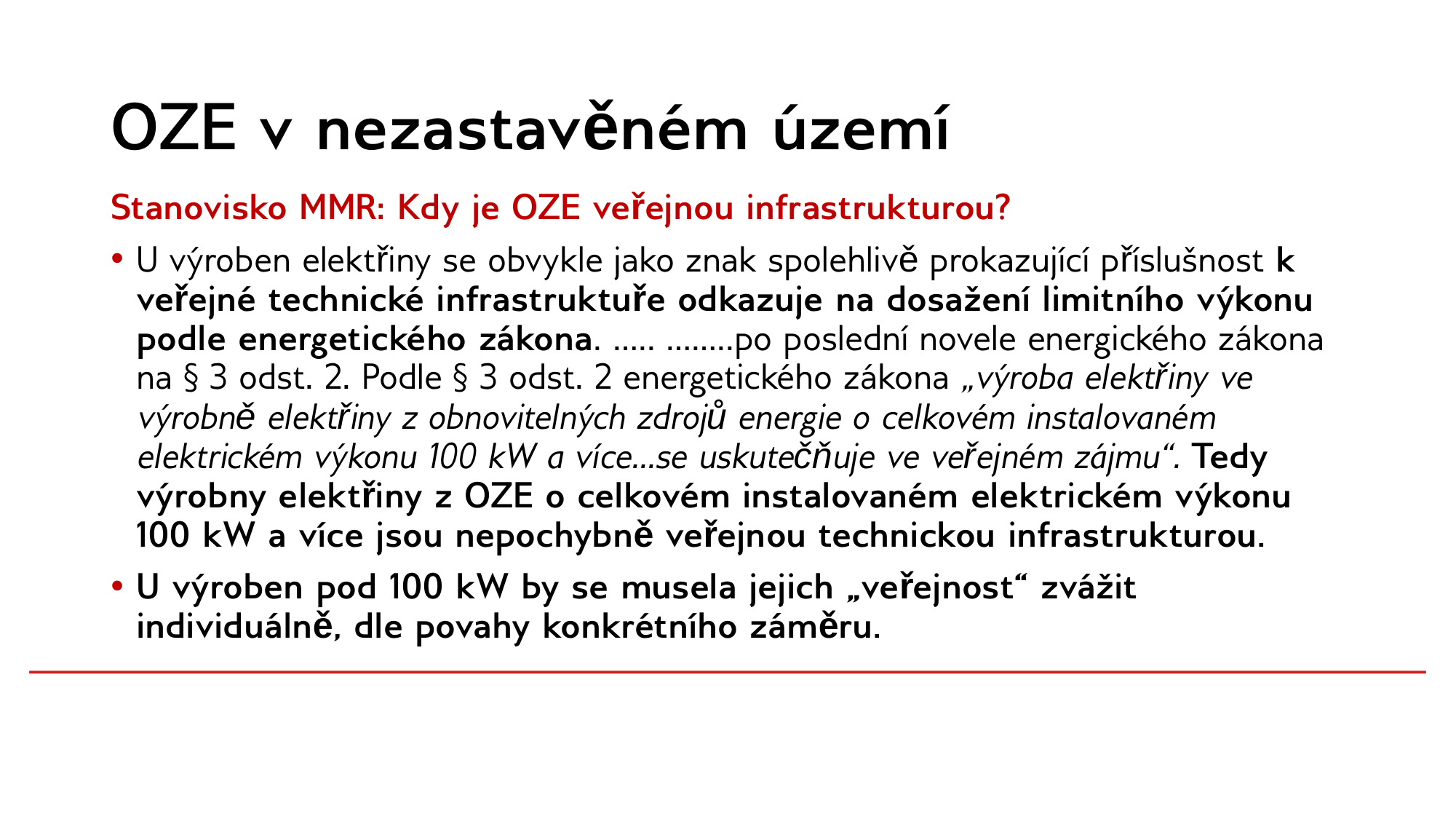

# OZE v nezastavěném území
Stanovisko MMR: Kdy je OZE veřejnou infrastrukturou?
U výroben elektřiny se obvykle jako znak spolehlivě prokazující příslušnost k veřejné technické infrastruktuře odkazuje na dosažení limitního výkonu podle energetického zákona. ….. ……..po poslední novele energického zákona na § 3 odst. 2. Podle § 3 odst. 2 energetického zákona „výroba elektřiny ve výrobně elektřiny z obnovitelných zdrojů energie o celkovém instalovaném elektrickém výkonu 100 kW a více…se uskutečňuje ve veřejném zájmu“. Tedy výrobny elektřiny z OZE o celkovém instalovaném elektrickém výkonu 100 kW a více jsou nepochybně veřejnou technickou infrastrukturou.
U výroben pod 100 kW by se musela jejich „veřejnost“ zvážit individuálně, dle povahy konkrétního záměru.